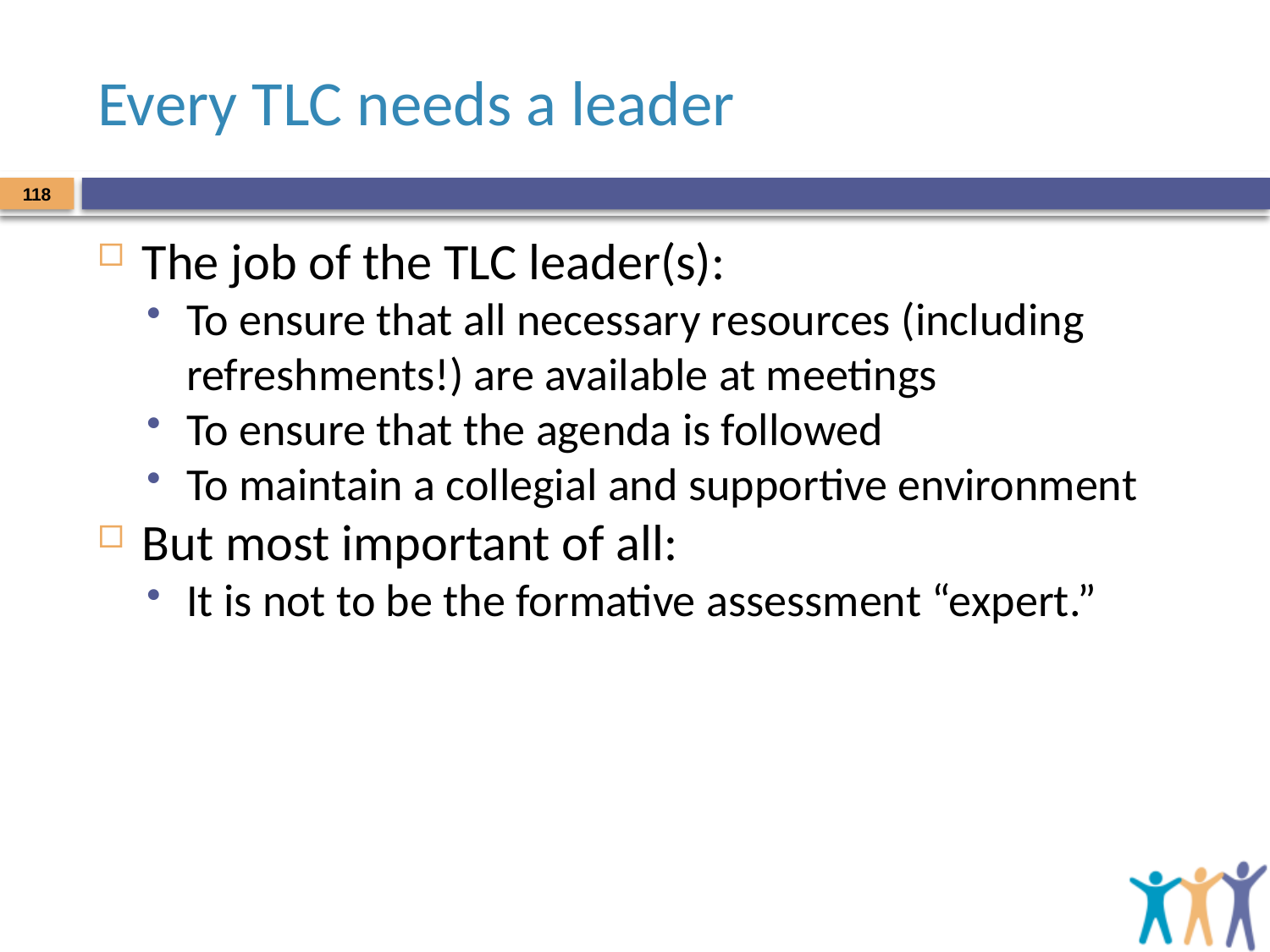

# Every TLC needs a leader
118
The job of the TLC leader(s):
To ensure that all necessary resources (including refreshments!) are available at meetings
To ensure that the agenda is followed
To maintain a collegial and supportive environment
But most important of all:
It is not to be the formative assessment “expert.”